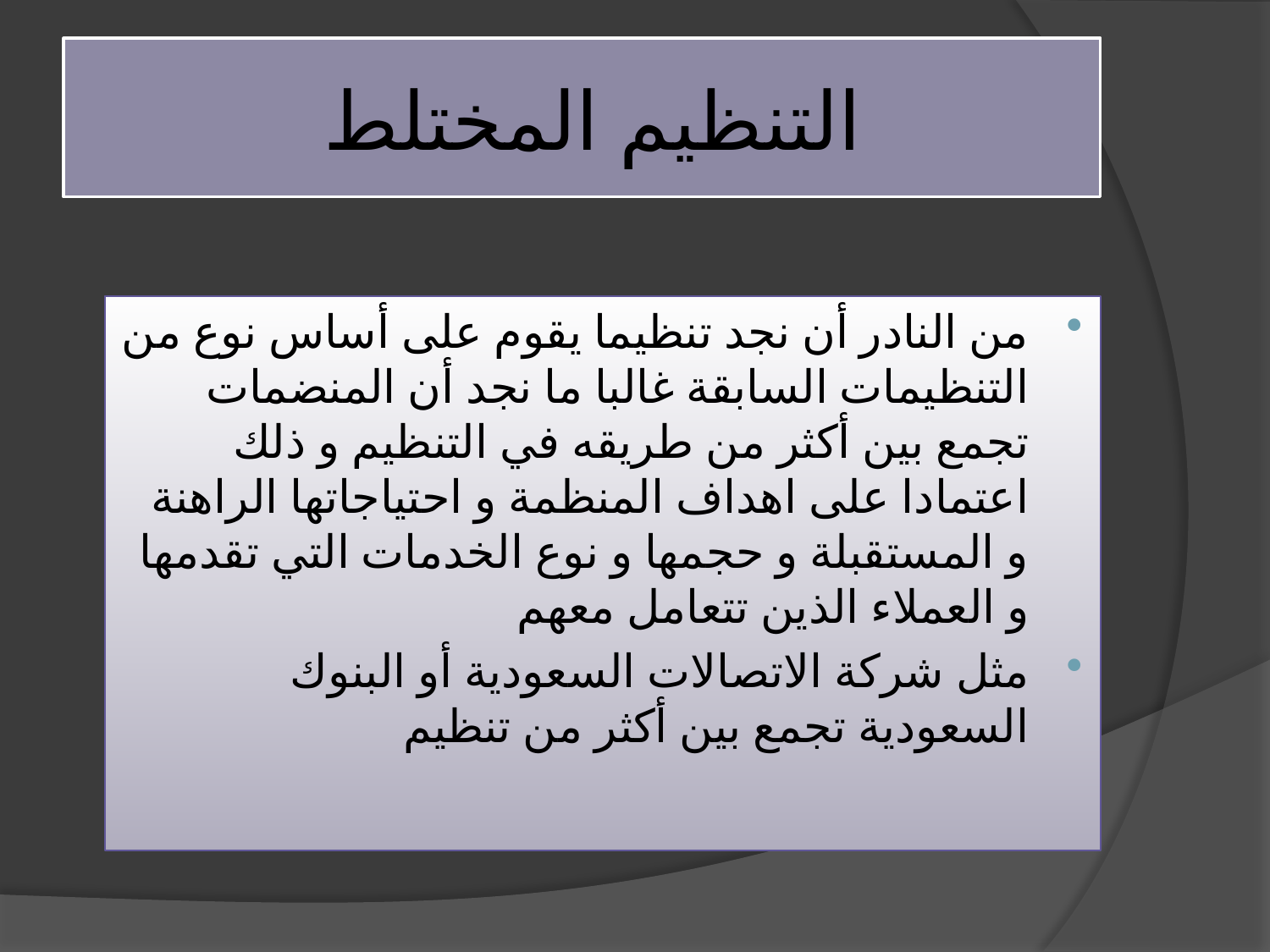

# التنظيم المختلط
من النادر أن نجد تنظيما يقوم على أساس نوع من التنظيمات السابقة غالبا ما نجد أن المنضمات تجمع بين أكثر من طريقه في التنظيم و ذلك اعتمادا على اهداف المنظمة و احتياجاتها الراهنة و المستقبلة و حجمها و نوع الخدمات التي تقدمها و العملاء الذين تتعامل معهم
مثل شركة الاتصالات السعودية أو البنوك السعودية تجمع بين أكثر من تنظيم